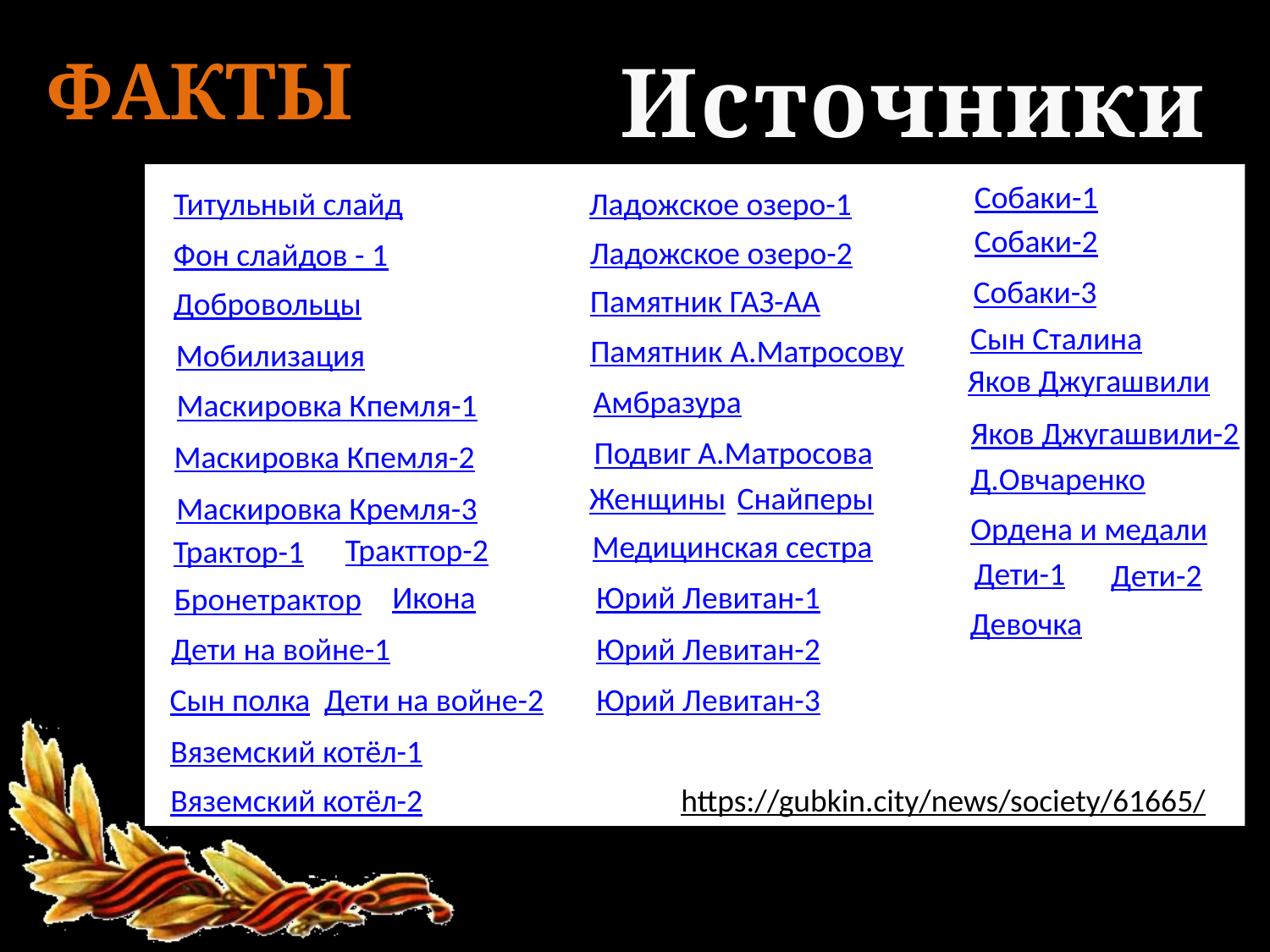

ФАКТЫ
Источники

Собаки-1
Титульный слайд
Ладожское озеро-1
Собаки-2
Ладожское озеро-2
Фон слайдов - 1
Собаки-3
Памятник ГАЗ-АА
Добровольцы
Сын Сталина
Памятник А.Матросову
Мобилизация
Яков Джугашвили
Амбразура
Маскировка Кпемля-1
Яков Джугашвили-2
Подвиг А.Матросова
Маскировка Кпемля-2
Д.Овчаренко
Женщины
Снайперы
Маскировка Кремля-3
Ордена и медали
Медицинская сестра
Тракттор-2
Трактор-1
Дети-1
Дети-2
Икона
Юрий Левитан-1
Бронетрактор
Девочка
Дети на войне-1
Юрий Левитан-2
Дети на войне-2
Юрий Левитан-3
Сын полка
Вяземский котёл-1
https://gubkin.city/news/society/61665/
Вяземский котёл-2